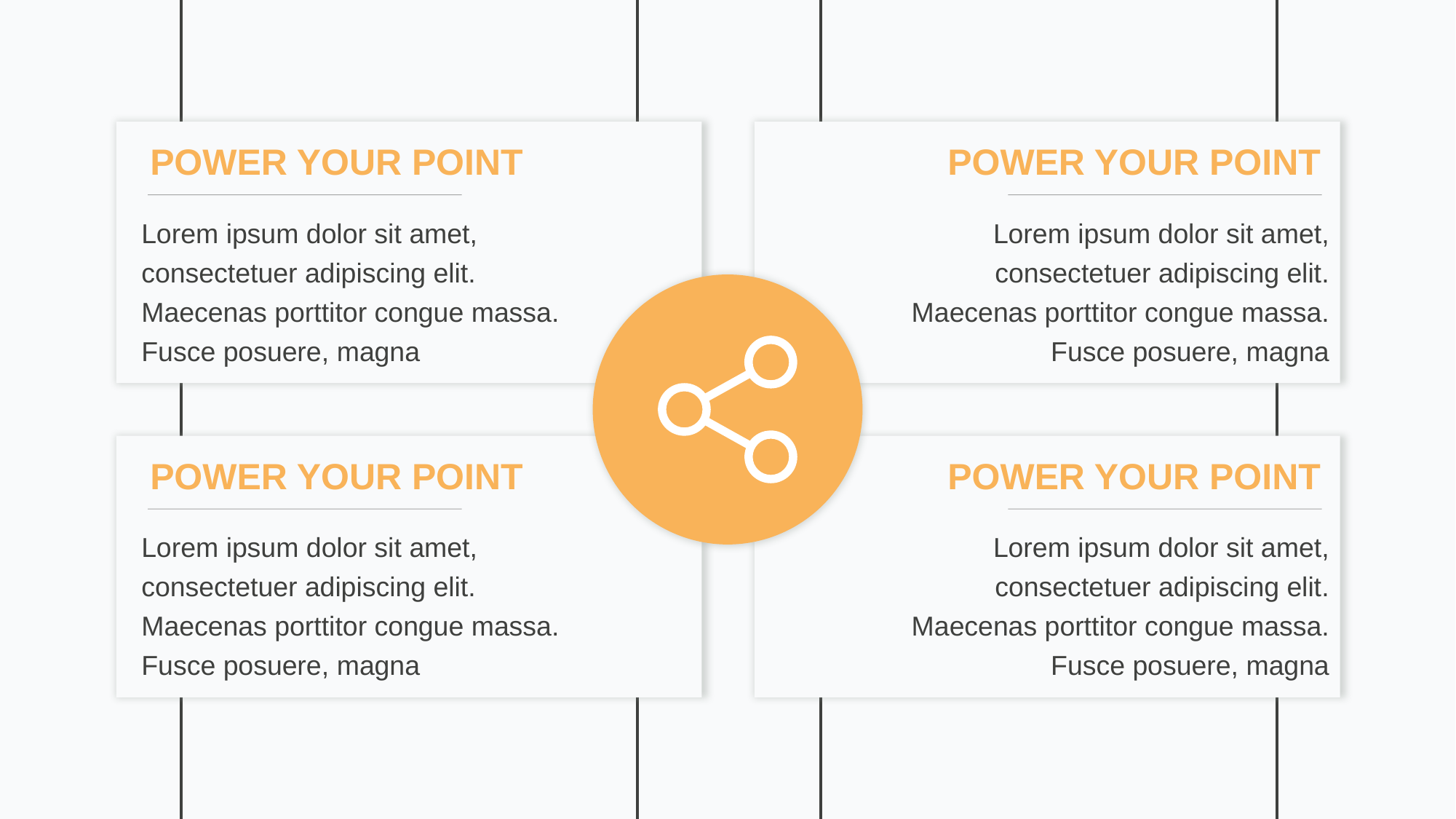

POWER YOUR POINT
POWER YOUR POINT
Lorem ipsum dolor sit amet, consectetuer adipiscing elit. Maecenas porttitor congue massa. Fusce posuere, magna
Lorem ipsum dolor sit amet, consectetuer adipiscing elit. Maecenas porttitor congue massa. Fusce posuere, magna

POWER YOUR POINT
POWER YOUR POINT
Lorem ipsum dolor sit amet, consectetuer adipiscing elit. Maecenas porttitor congue massa. Fusce posuere, magna
Lorem ipsum dolor sit amet, consectetuer adipiscing elit. Maecenas porttitor congue massa. Fusce posuere, magna